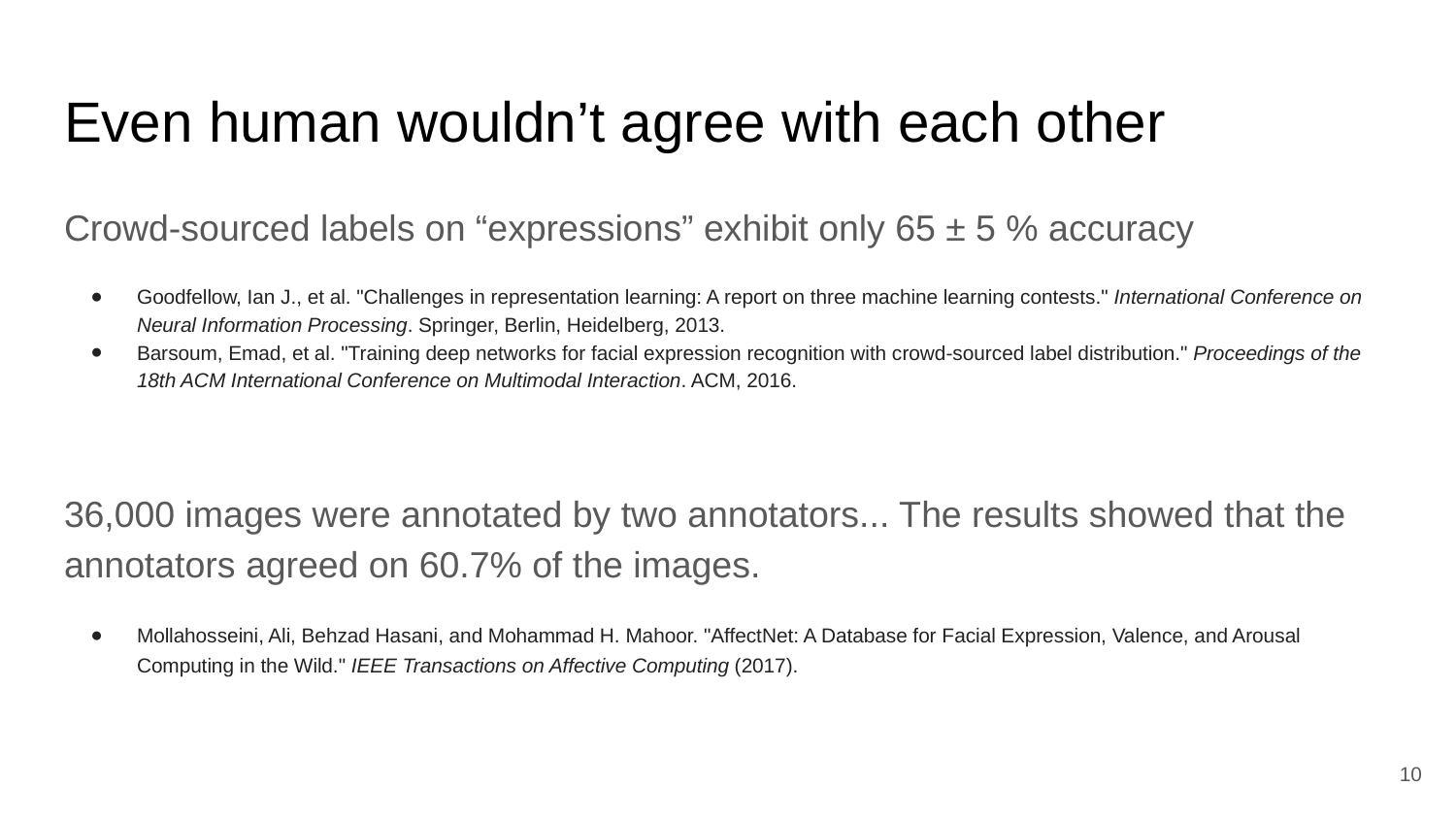

# Even human wouldn’t agree with each other
Crowd-sourced labels on “expressions” exhibit only 65 ± 5 % accuracy
Goodfellow, Ian J., et al. "Challenges in representation learning: A report on three machine learning contests." International Conference on Neural Information Processing. Springer, Berlin, Heidelberg, 2013.
Barsoum, Emad, et al. "Training deep networks for facial expression recognition with crowd-sourced label distribution." Proceedings of the 18th ACM International Conference on Multimodal Interaction. ACM, 2016.

36,000 images were annotated by two annotators... The results showed that the annotators agreed on 60.7% of the images.
Mollahosseini, Ali, Behzad Hasani, and Mohammad H. Mahoor. "AffectNet: A Database for Facial Expression, Valence, and Arousal Computing in the Wild." IEEE Transactions on Affective Computing (2017).
10